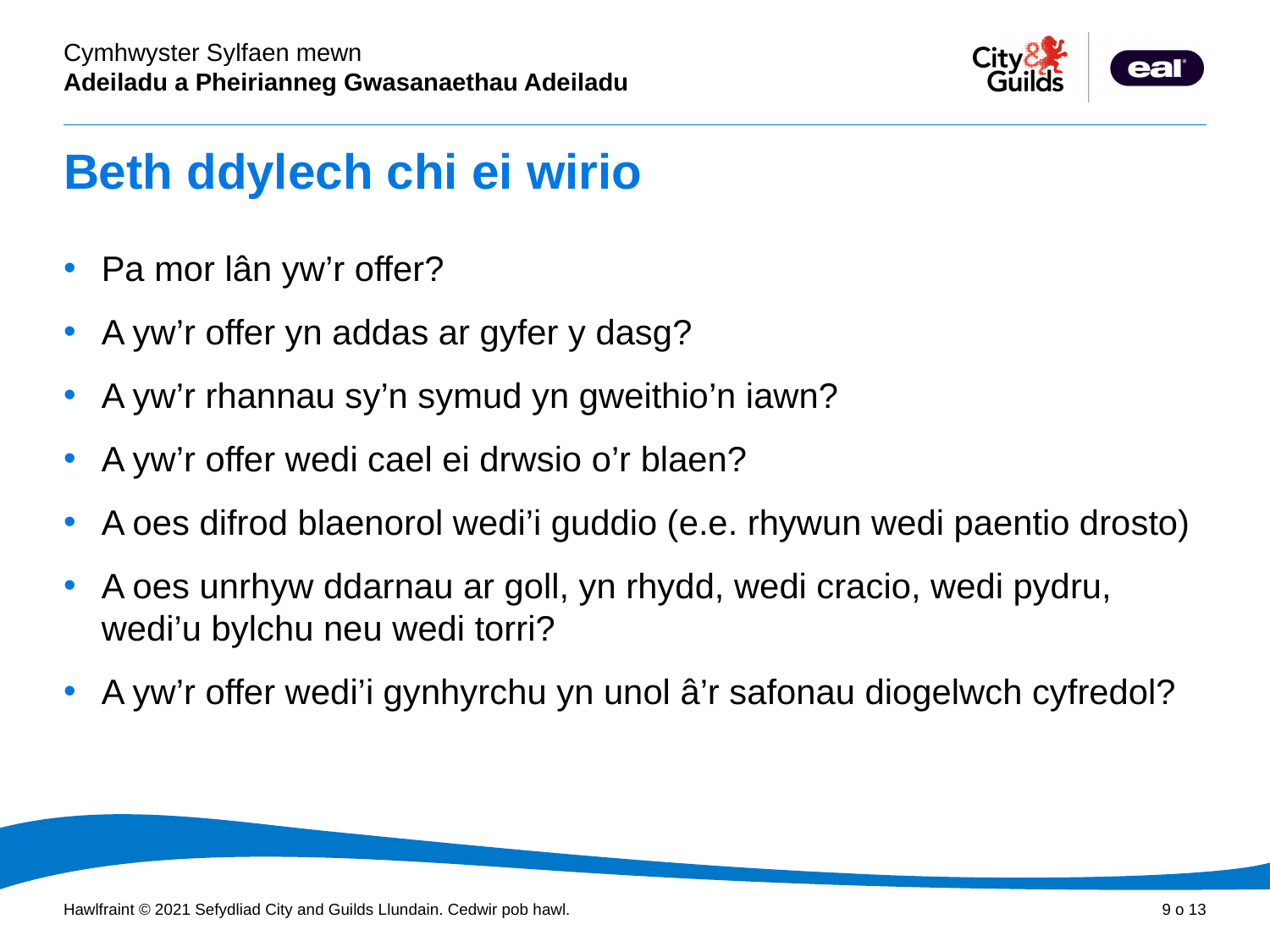

# Beth ddylech chi ei wirio
Pa mor lân yw’r offer?
A yw’r offer yn addas ar gyfer y dasg?
A yw’r rhannau sy’n symud yn gweithio’n iawn?
A yw’r offer wedi cael ei drwsio o’r blaen?
A oes difrod blaenorol wedi’i guddio (e.e. rhywun wedi paentio drosto)
A oes unrhyw ddarnau ar goll, yn rhydd, wedi cracio, wedi pydru, wedi’u bylchu neu wedi torri?
A yw’r offer wedi’i gynhyrchu yn unol â’r safonau diogelwch cyfredol?